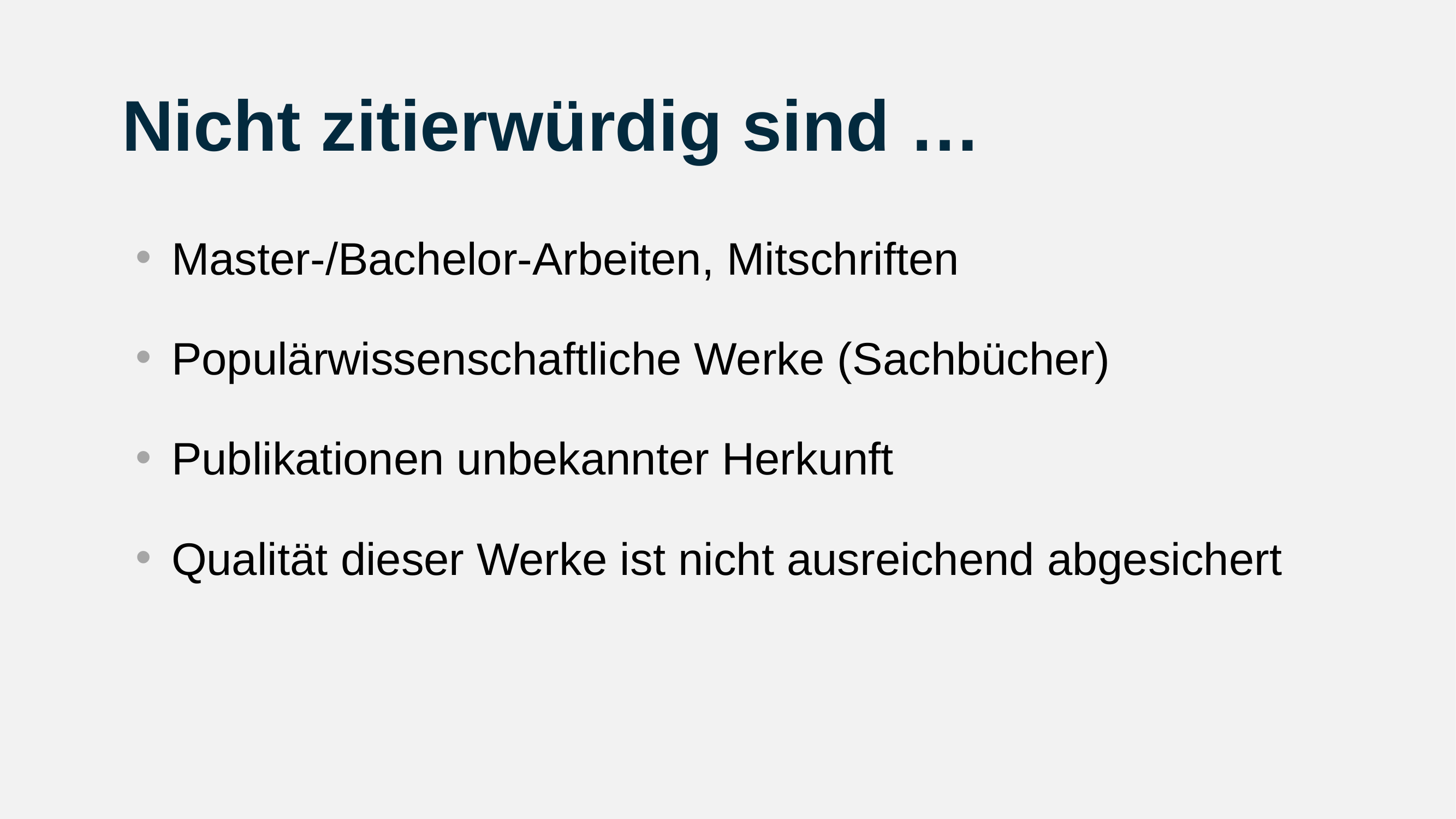

# Nicht zitierwürdig sind …
Master-/Bachelor-Arbeiten, Mitschriften
Populärwissenschaftliche Werke (Sachbücher)
Publikationen unbekannter Herkunft
Qualität dieser Werke ist nicht ausreichend abgesichert